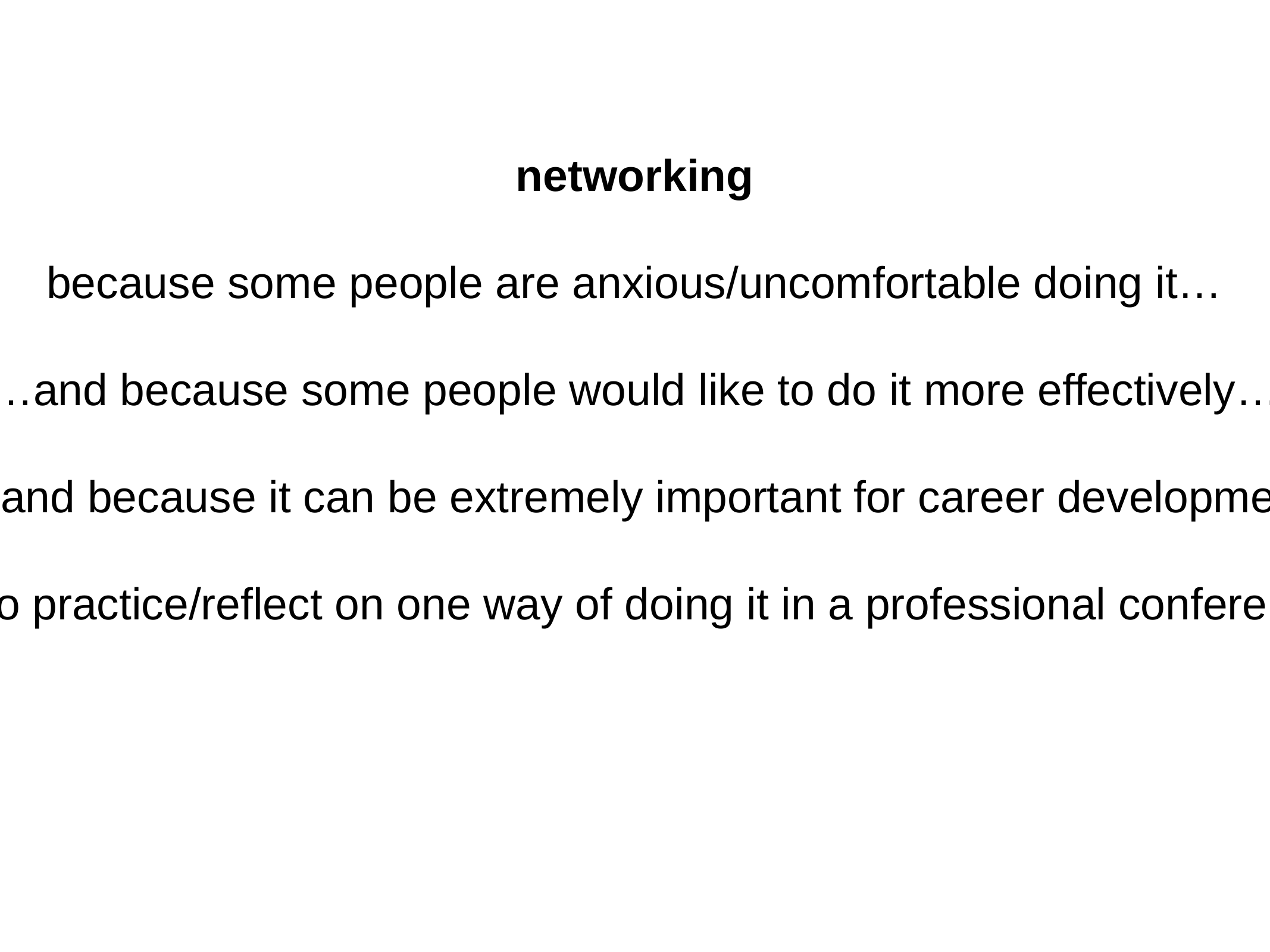

networking

because some people are anxious/uncomfortable doing it…

…and because some people would like to do it more effectively…

…and because it can be extremely important for career development

we’ll do an activity together to practice/reflect on one way of doing it in a professional conference (unconference?) context